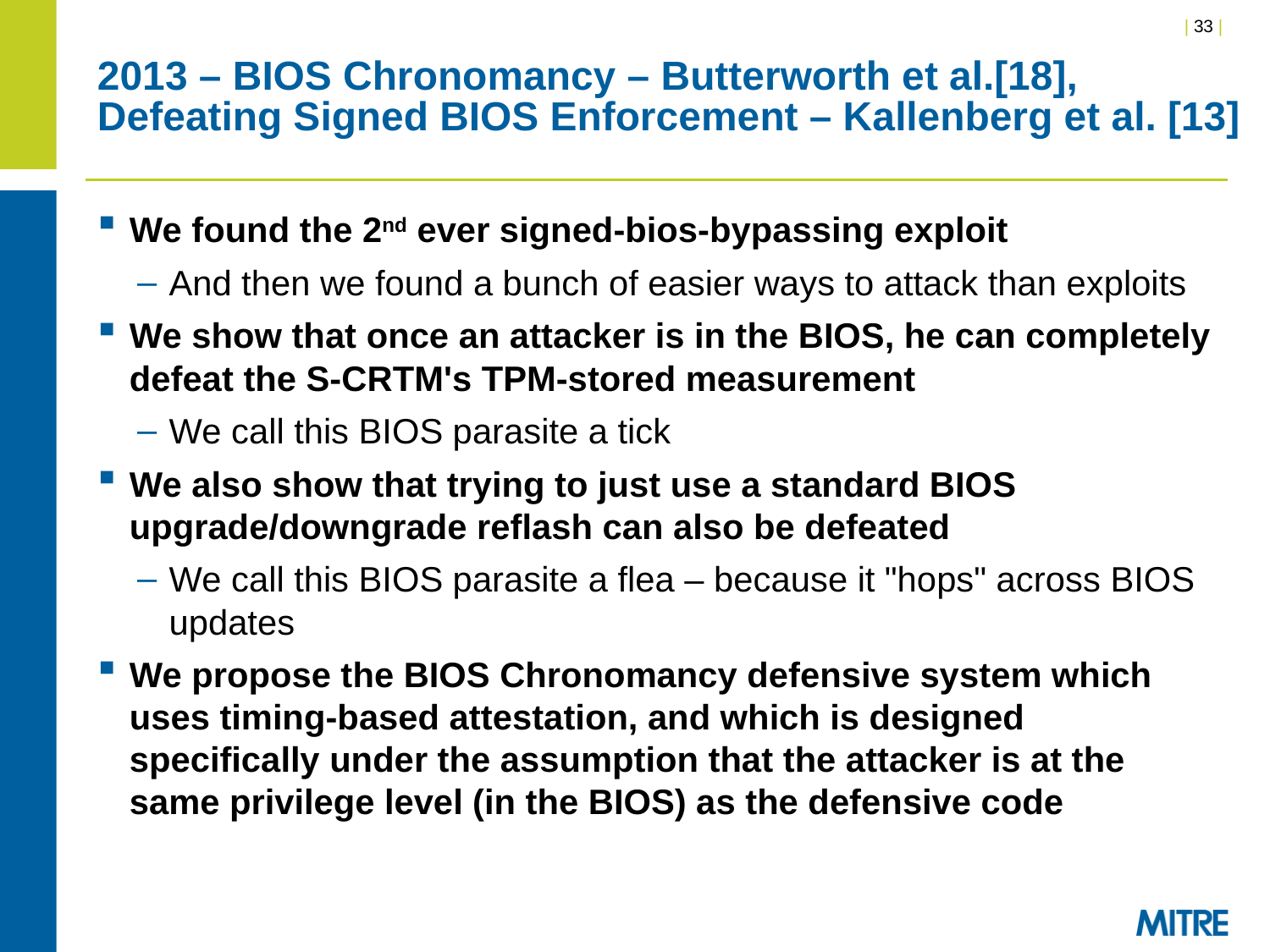

# 2013 – BIOS Chronomancy – Butterworth et al.[18], Defeating Signed BIOS Enforcement – Kallenberg et al. [13]
We found the 2nd ever signed-bios-bypassing exploit
And then we found a bunch of easier ways to attack than exploits
We show that once an attacker is in the BIOS, he can completely defeat the S-CRTM's TPM-stored measurement
We call this BIOS parasite a tick
We also show that trying to just use a standard BIOS upgrade/downgrade reflash can also be defeated
We call this BIOS parasite a flea – because it "hops" across BIOS updates
We propose the BIOS Chronomancy defensive system which uses timing-based attestation, and which is designed specifically under the assumption that the attacker is at the same privilege level (in the BIOS) as the defensive code